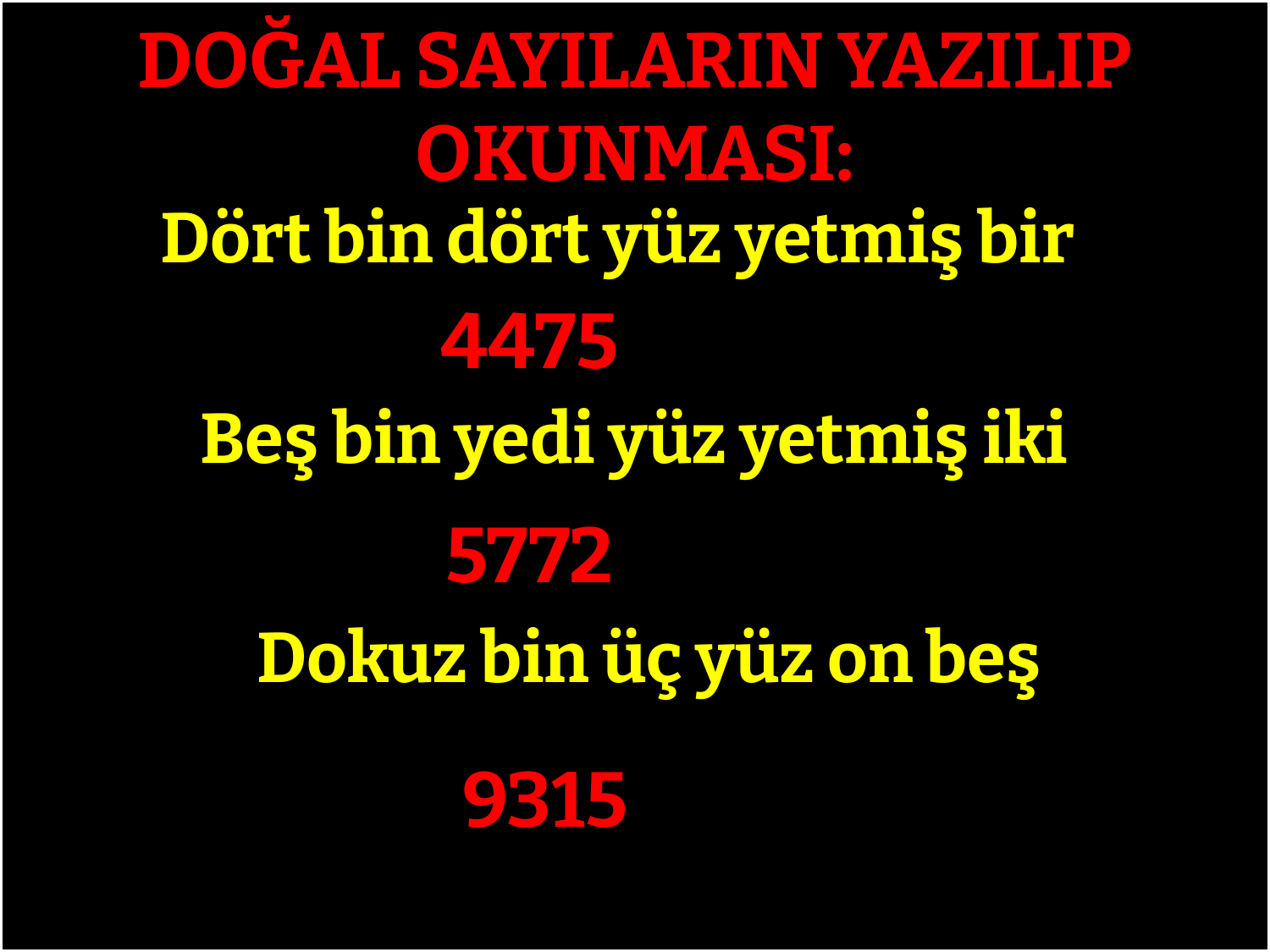

DOĞAL SAYILARIN YAZILIP OKUNMASI:
Dört bin dört yüz yetmiş bir
4475
#
 Beş bin yedi yüz yetmiş iki
5772
 Dokuz bin üç yüz on beş
9315